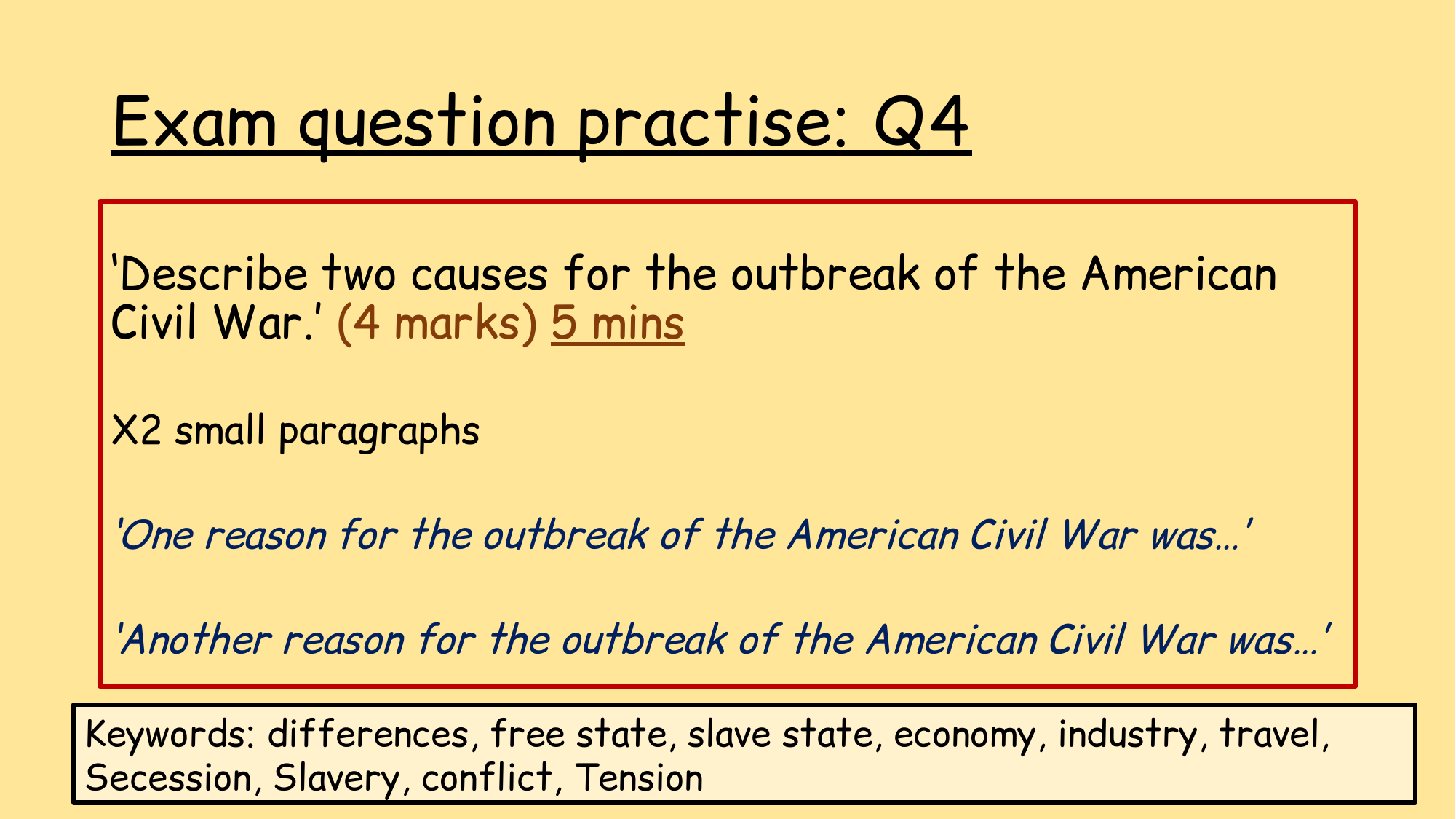

# Exam question practise: Q4

‘Describe two causes for the outbreak of the American Civil War.’ (4 marks) 5 mins

X2 small paragraphs

‘One reason for the outbreak of the American Civil War was…’

‘Another reason for the outbreak of the American Civil War was…’

Keywords: differences, free state, slave state, economy, industry, travel, Secession, Slavery, conflict, Tension